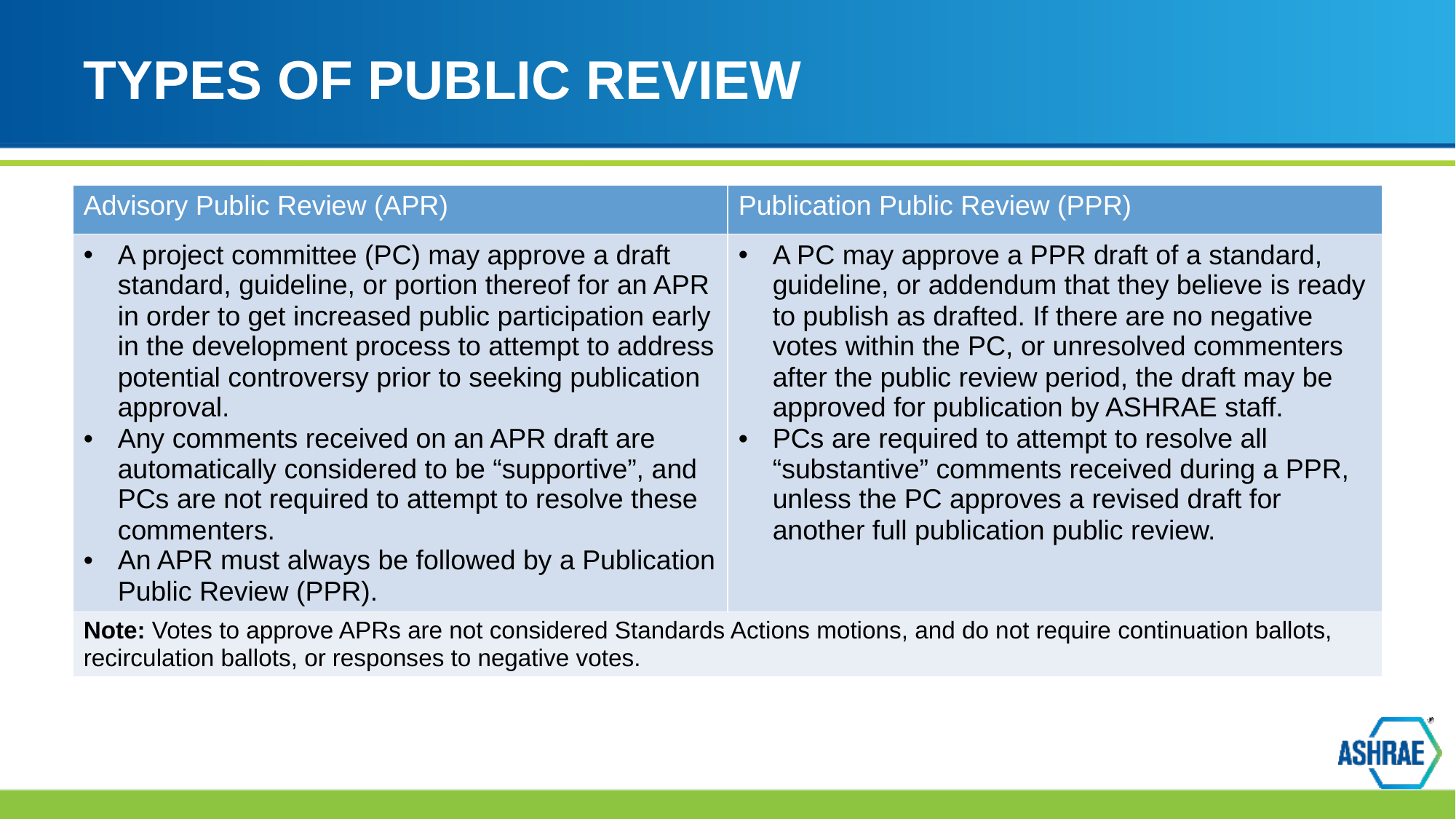

# TYPES OF PUBLIC REVIEW
| Advisory Public Review (APR) | Publication Public Review (PPR) |
| --- | --- |
| A project committee (PC) may approve a draft standard, guideline, or portion thereof for an APR in order to get increased public participation early in the development process to attempt to address potential controversy prior to seeking publication approval. Any comments received on an APR draft are automatically considered to be “supportive”, and PCs are not required to attempt to resolve these commenters. An APR must always be followed by a Publication Public Review (PPR). | A PC may approve a PPR draft of a standard, guideline, or addendum that they believe is ready to publish as drafted. If there are no negative votes within the PC, or unresolved commenters after the public review period, the draft may be approved for publication by ASHRAE staff. PCs are required to attempt to resolve all “substantive” comments received during a PPR, unless the PC approves a revised draft for another full publication public review. |
| Note: Votes to approve APRs are not considered Standards Actions motions, and do not require continuation ballots, recirculation ballots, or responses to negative votes. |  |